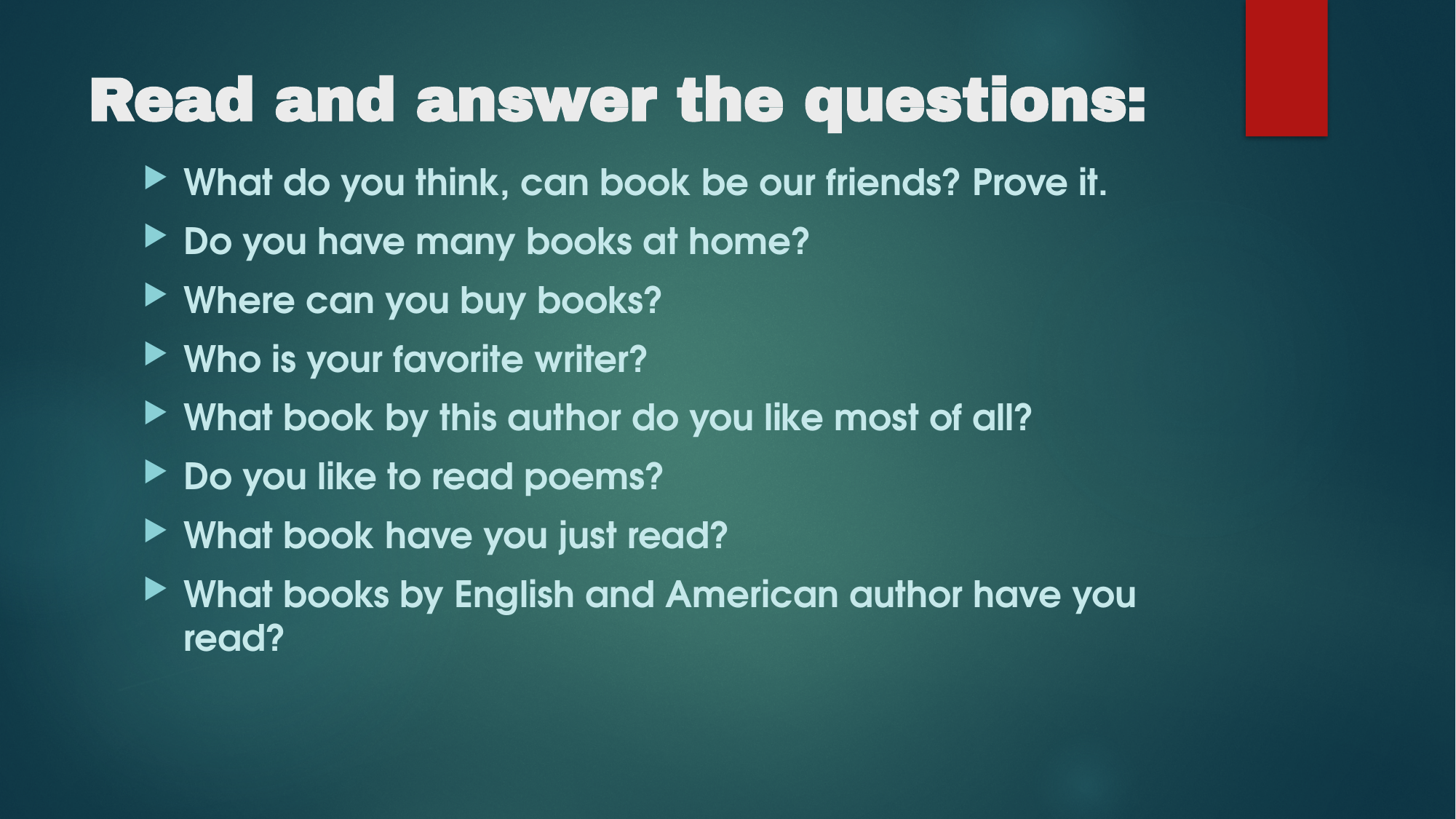

# Read and answer the questions:
What do you think, can book be our friends? Prove it.
Do you have many books at home?
Where can you buy books?
Who is your favorite writer?
What book by this author do you like most of all?
Do you like to read poems?
What book have you just read?
What books by English and American author have you read?